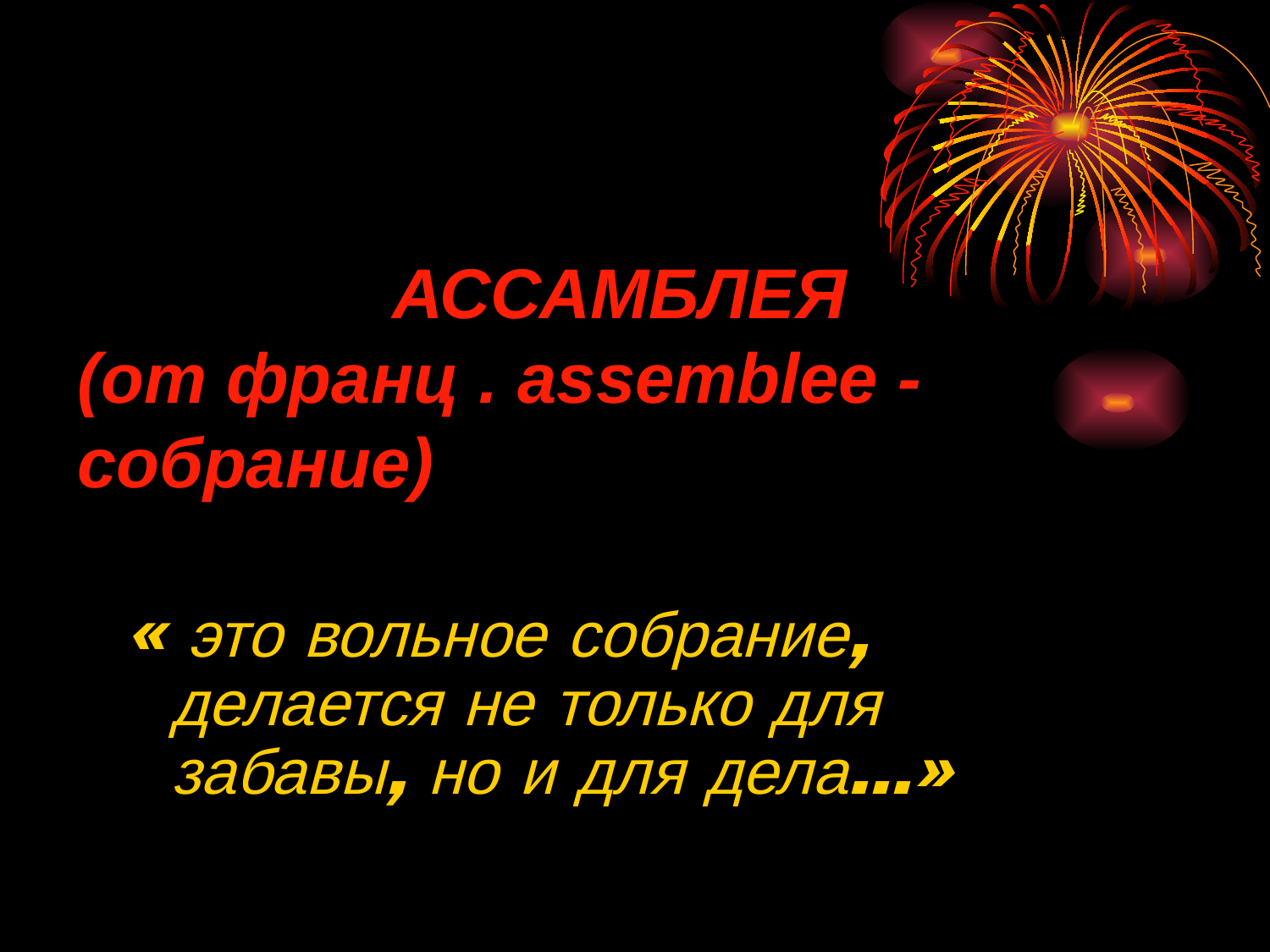

# АССАМБЛЕЯ (от франц . assemblee - собрание)
 « это вольное собрание, делается не только для забавы, но и для дела…»